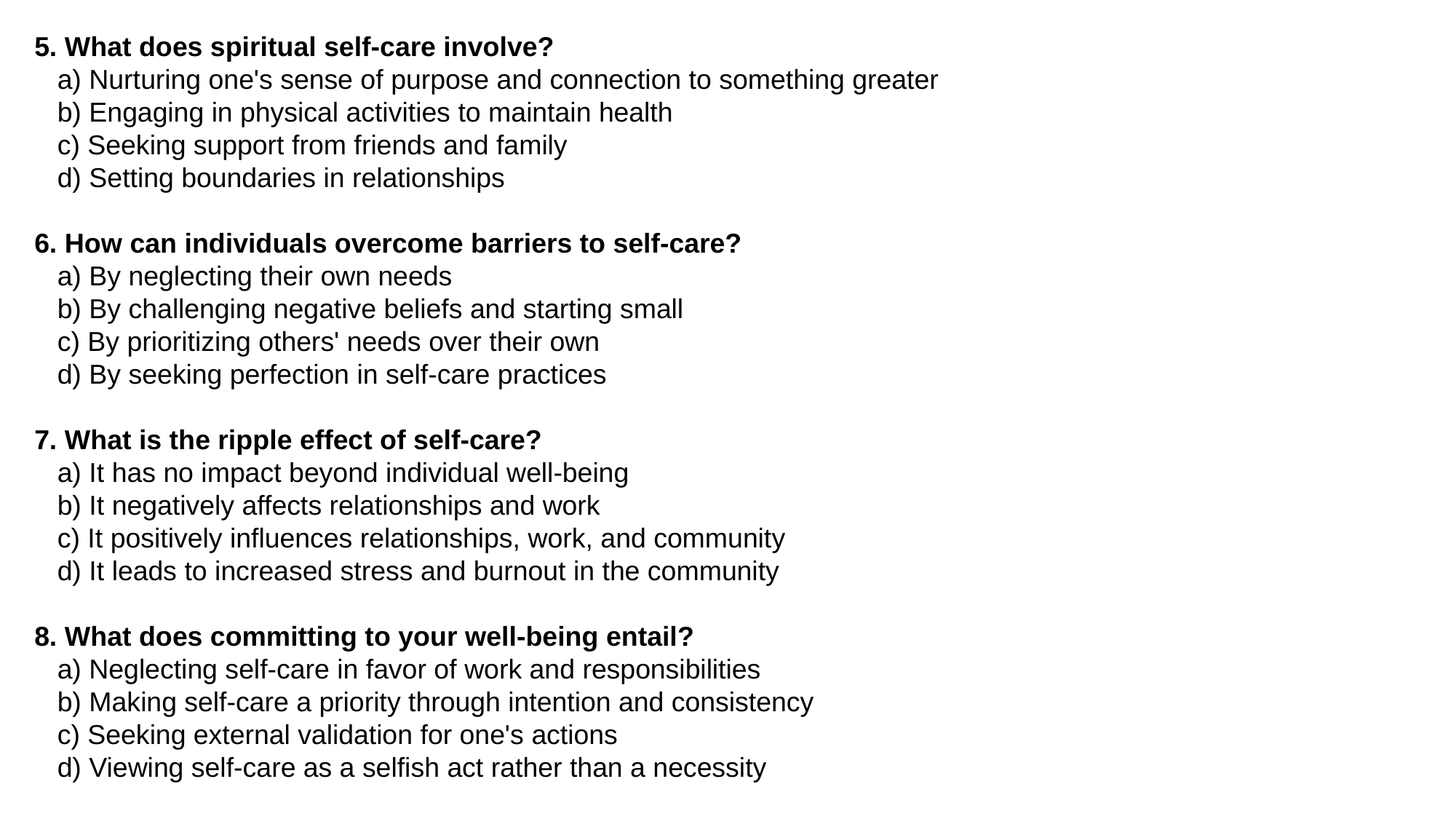

5. What does spiritual self-care involve?
   a) Nurturing one's sense of purpose and connection to something greater
   b) Engaging in physical activities to maintain health
   c) Seeking support from friends and family
   d) Setting boundaries in relationships

6. How can individuals overcome barriers to self-care?
   a) By neglecting their own needs
   b) By challenging negative beliefs and starting small
   c) By prioritizing others' needs over their own
   d) By seeking perfection in self-care practices

7. What is the ripple effect of self-care?
   a) It has no impact beyond individual well-being
   b) It negatively affects relationships and work
   c) It positively influences relationships, work, and community
   d) It leads to increased stress and burnout in the community

8. What does committing to your well-being entail?
   a) Neglecting self-care in favor of work and responsibilities
   b) Making self-care a priority through intention and consistency
   c) Seeking external validation for one's actions
   d) Viewing self-care as a selfish act rather than a necessity